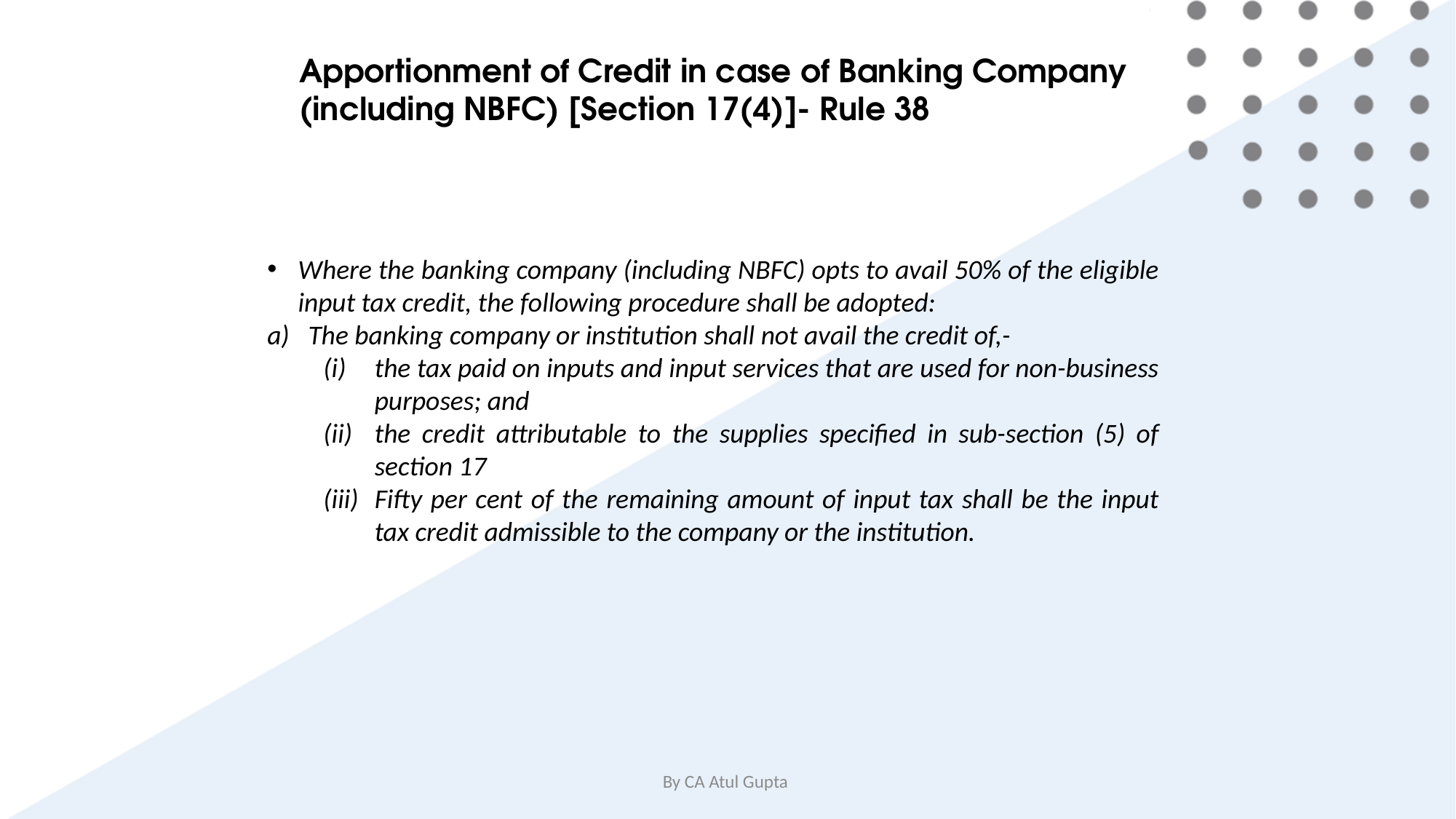

Apportionment of Credit in case of Banking Company (including NBFC) [Section 17(4)]- Rule 38
Where the banking company (including NBFC) opts to avail 50% of the eligible input tax credit, the following procedure shall be adopted:
The banking company or institution shall not avail the credit of,-
the tax paid on inputs and input services that are used for non-business purposes; and
the credit attributable to the supplies specified in sub-section (5) of section 17
Fifty per cent of the remaining amount of input tax shall be the input tax credit admissible to the company or the institution.

By CA Atul Gupta